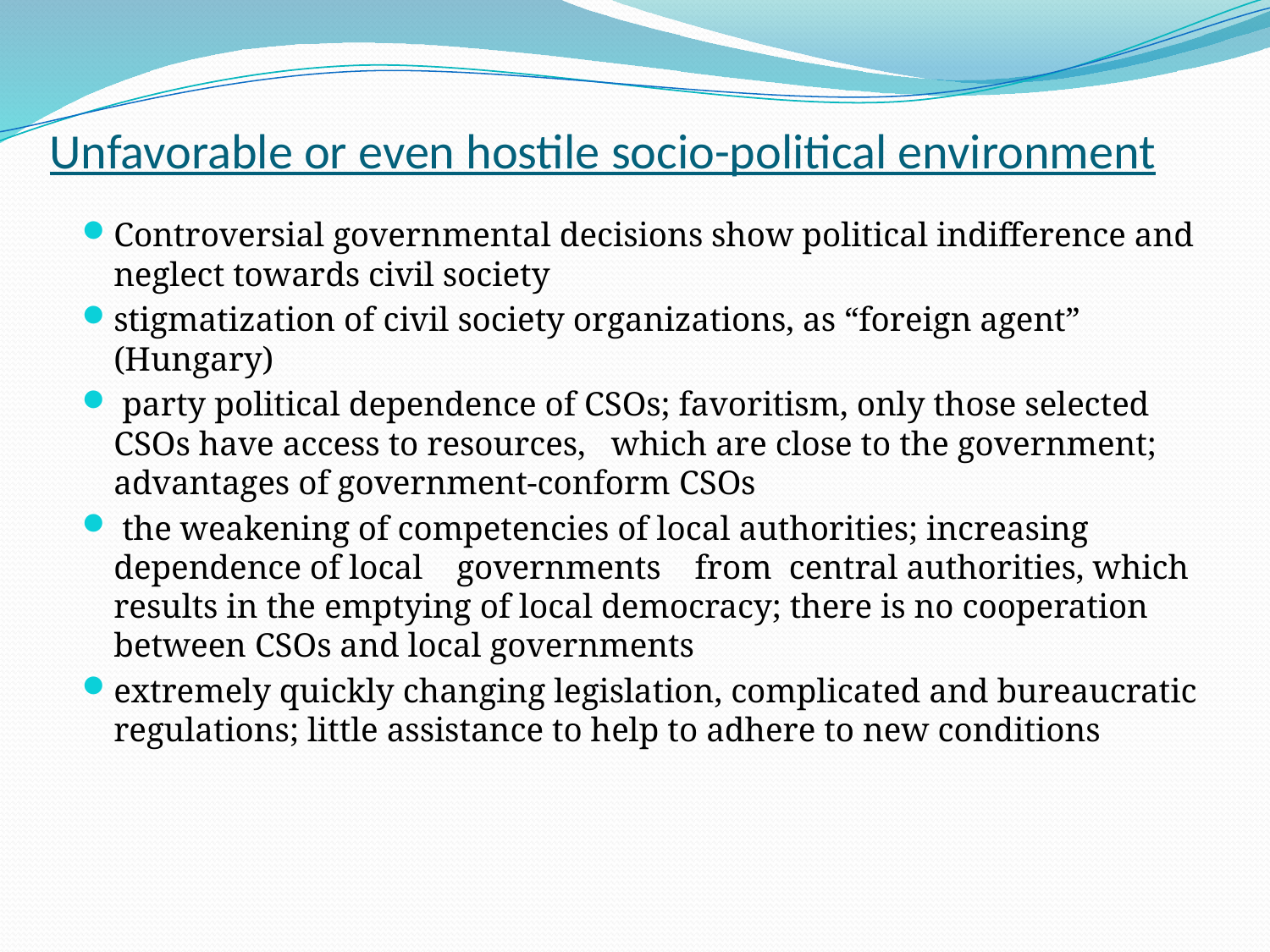

# Unfavorable or even hostile socio-political environment
Controversial governmental decisions show political indifference and neglect towards civil society
stigmatization of civil society organizations, as “foreign agent” (Hungary)
 party political dependence of CSOs; favoritism, only those selected CSOs have access to resources,   which are close to the government; advantages of government-conform CSOs
 the weakening of competencies of local authorities; increasing dependence of local    governments    from  central authorities, which results in the emptying of local democracy; there is no cooperation between CSOs and local governments
extremely quickly changing legislation, complicated and bureaucratic regulations; little assistance to help to adhere to new conditions